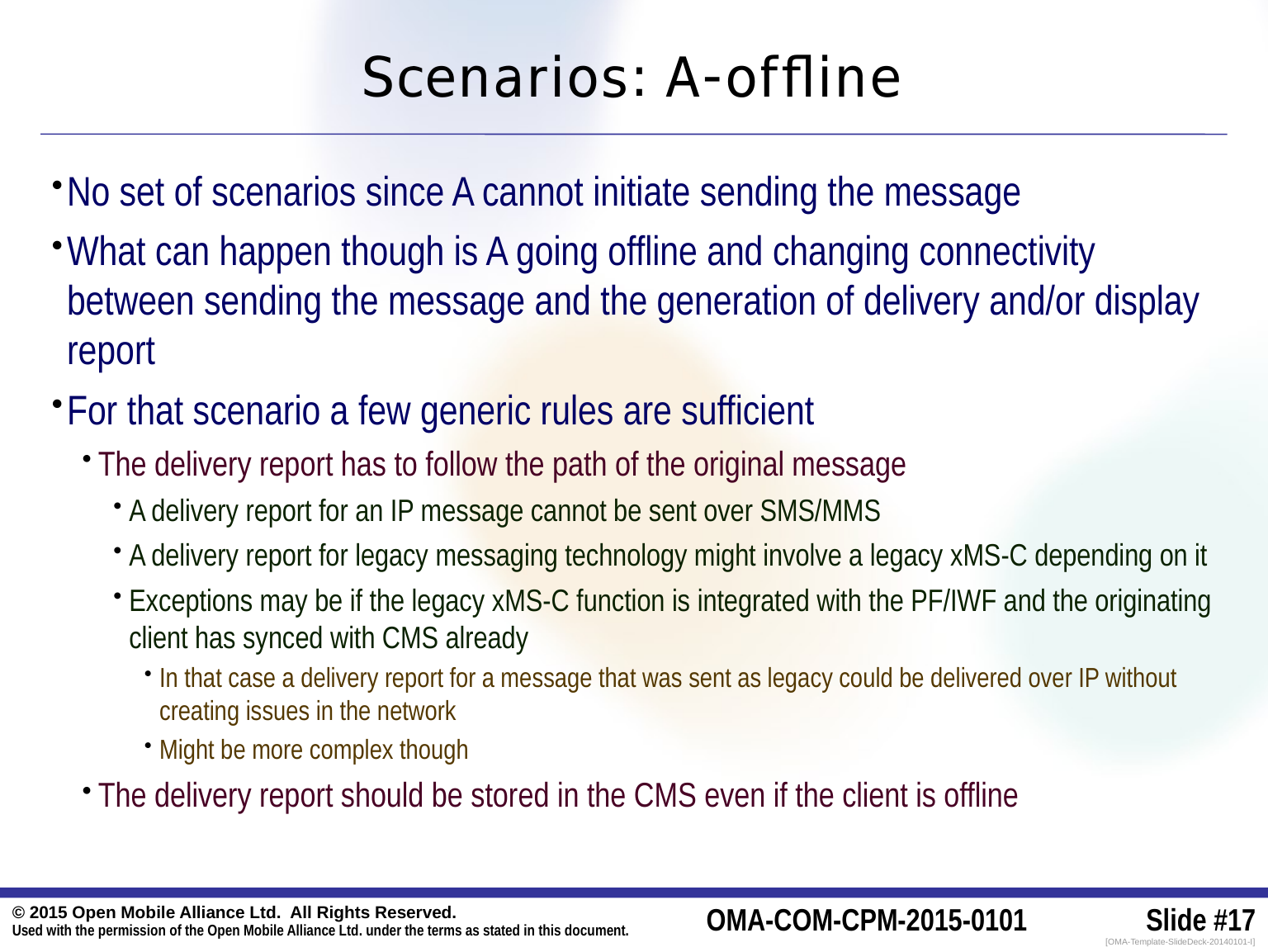

# Scenarios: A-offline
No set of scenarios since A cannot initiate sending the message
What can happen though is A going offline and changing connectivity between sending the message and the generation of delivery and/or display report
For that scenario a few generic rules are sufficient
The delivery report has to follow the path of the original message
A delivery report for an IP message cannot be sent over SMS/MMS
A delivery report for legacy messaging technology might involve a legacy xMS-C depending on it
Exceptions may be if the legacy xMS-C function is integrated with the PF/IWF and the originating client has synced with CMS already
In that case a delivery report for a message that was sent as legacy could be delivered over IP without creating issues in the network
Might be more complex though
The delivery report should be stored in the CMS even if the client is offline